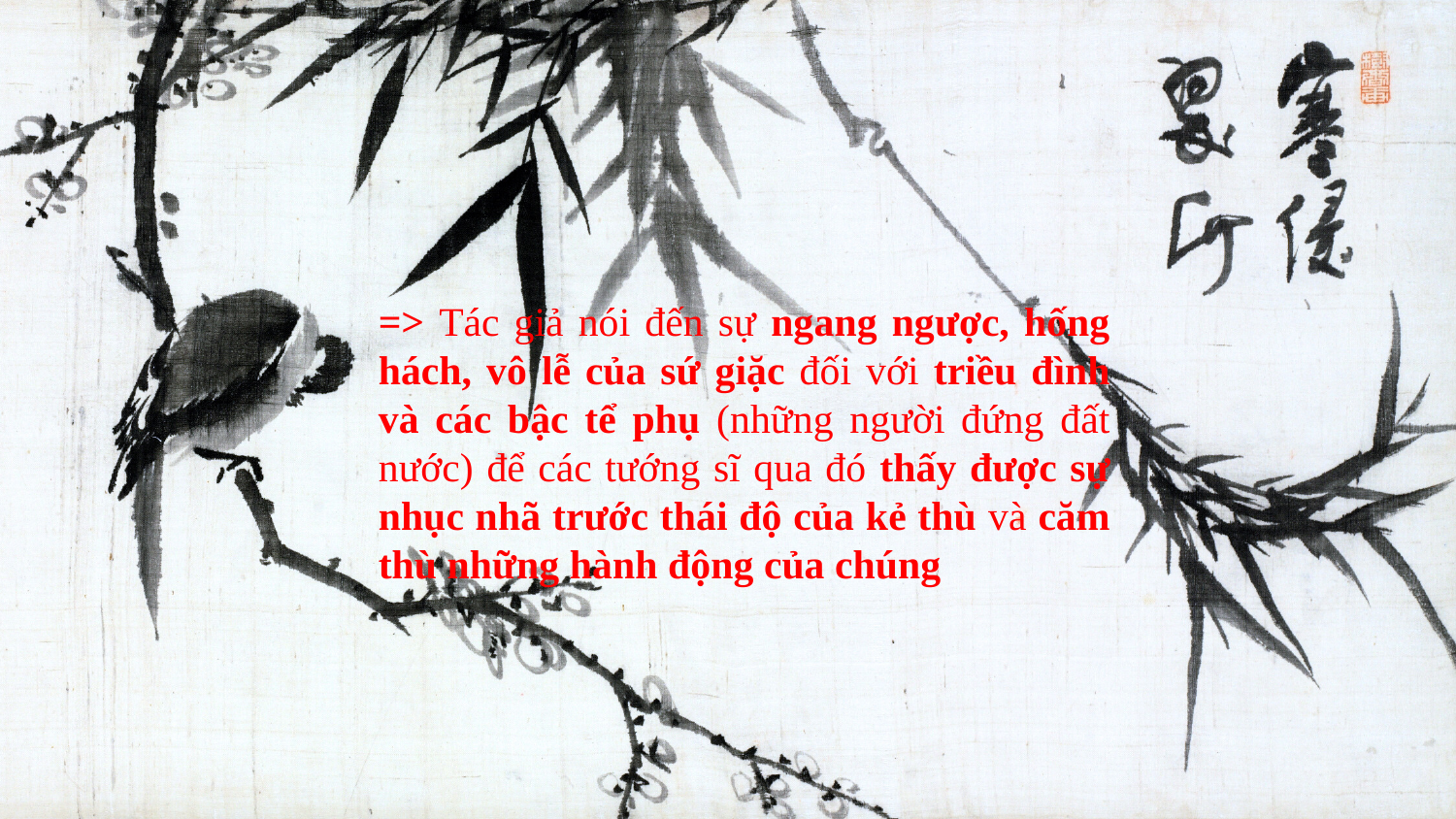

=> Tác giả nói đến sự ngang ngược, hống hách, vô lễ của sứ giặc đối với triều đình và các bậc tể phụ (những người đứng đất nước) để các tướng sĩ qua đó thấy được sự nhục nhã trước thái độ của kẻ thù và căm thù những hành động của chúng